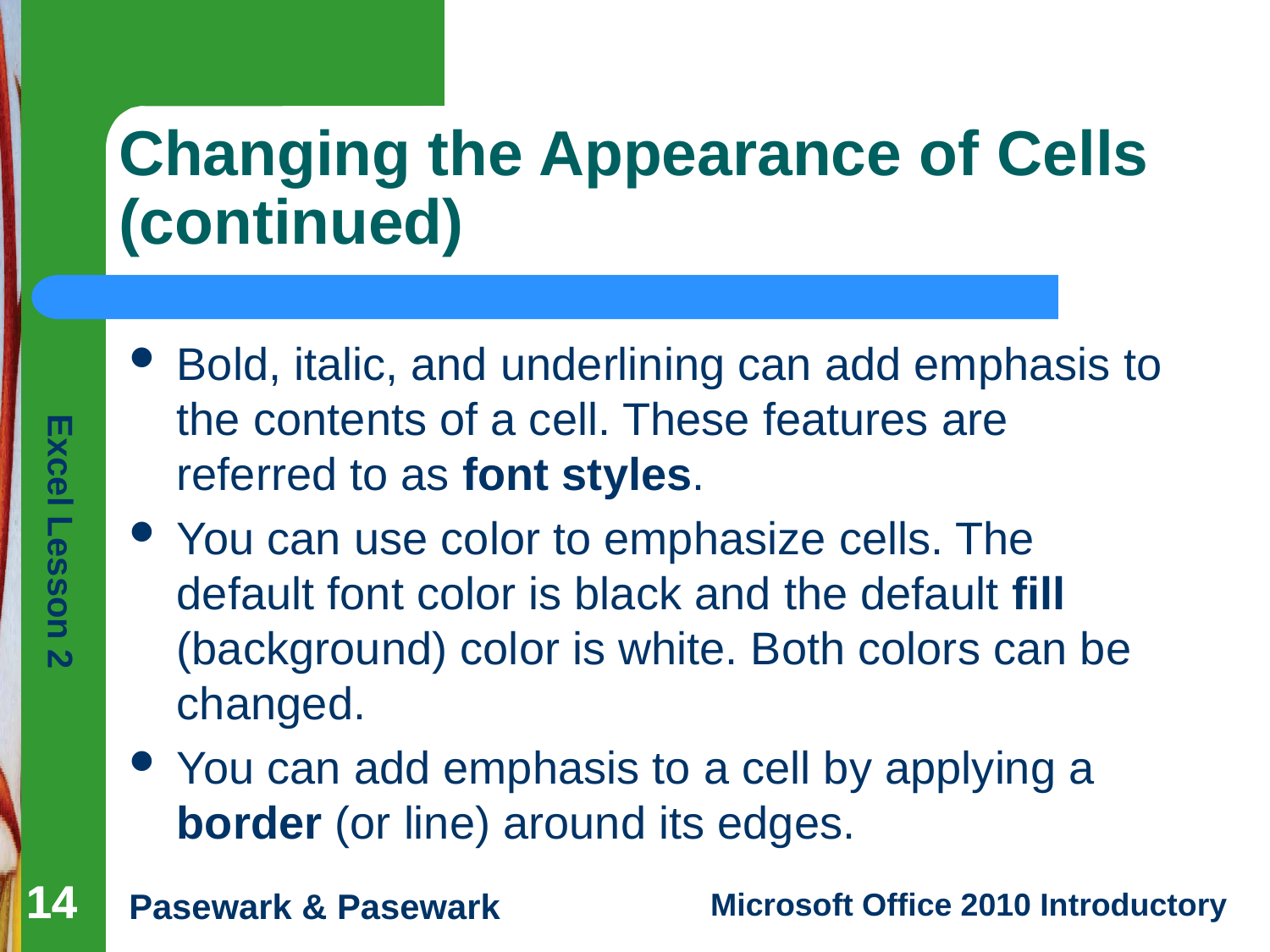

# Changing the Appearance of Cells (continued)
Bold, italic, and underlining can add emphasis to the contents of a cell. These features are referred to as font styles.
You can use color to emphasize cells. The default font color is black and the default fill (background) color is white. Both colors can be changed.
You can add emphasis to a cell by applying a border (or line) around its edges.
14
14
14